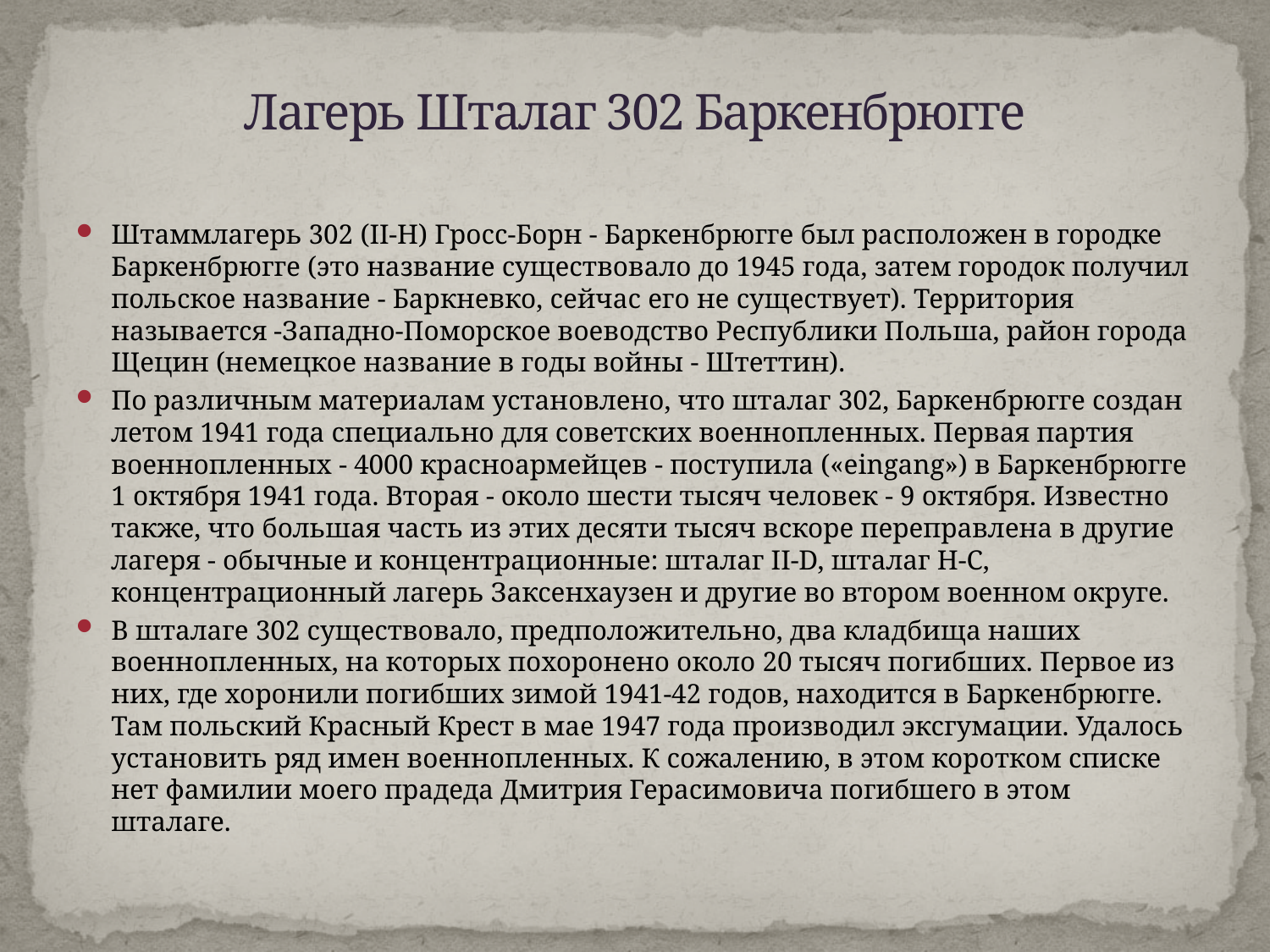

# Лагерь Шталаг 302 Баркенбрюгге
Штаммлагерь 302 (II-H) Гросс-Борн - Баркенбрюгге был расположен в городке Баркенбрюгге (это название существовало до 1945 года, затем городок получил польское название - Баркневко, сейчас его не существует). Территория называется -Западно-Поморское воеводство Республики Польша, район города Щецин (немецкое название в годы войны - Штеттин).
По различным материалам установлено, что шталаг 302, Баркенбрюгге создан летом 1941 года специально для советских военнопленных. Первая партия военнопленных - 4000 красноармейцев - поступила («eingang») в Баркенбрюгге 1 октября 1941 года. Вторая - около шести тысяч человек - 9 октября. Известно также, что большая часть из этих десяти тысяч вскоре переправлена в другие лагеря - обычные и концентрационные: шталаг II-D, шталаг Н-С, концентрационный лагерь Заксенхаузен и другие во втором военном округе.
В шталаге 302 существовало, предположительно, два кладбища наших военнопленных, на которых похоронено около 20 тысяч погибших. Первое из них, где хоронили погибших зимой 1941-42 годов, находится в Баркенбрюгге. Там польский Красный Крест в мае 1947 года производил эксгумации. Удалось установить ряд имен военнопленных. К сожалению, в этом коротком списке нет фамилии моего прадеда Дмитрия Герасимовича погибшего в этом шталаге.